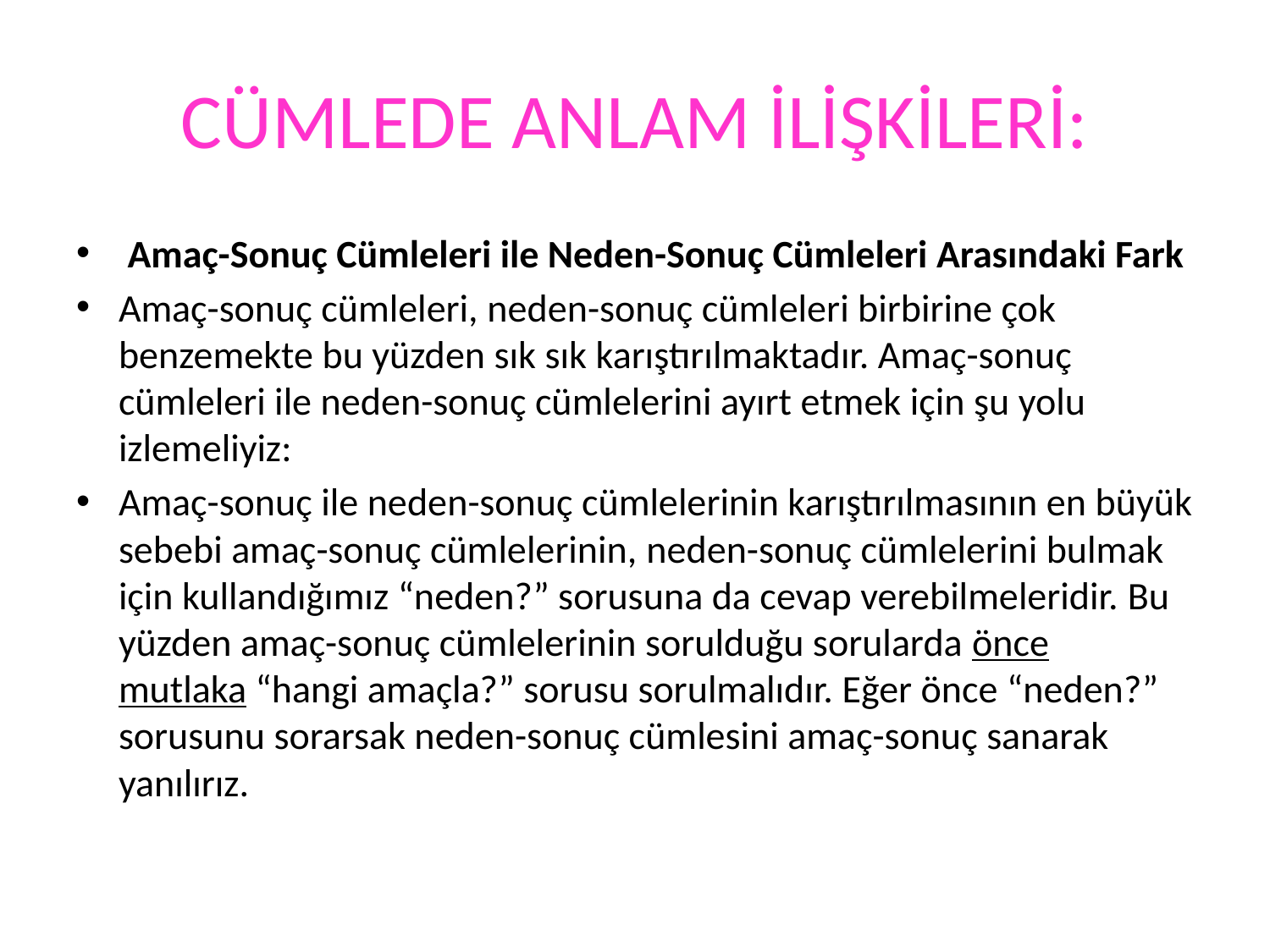

# CÜMLEDE ANLAM İLİŞKİLERİ:
 Amaç-Sonuç Cümleleri ile Neden-Sonuç Cümleleri Arasındaki Fark
Amaç-sonuç cümleleri, neden-sonuç cümleleri birbirine çok benzemekte bu yüzden sık sık karıştırılmaktadır. Amaç-sonuç cümleleri ile neden-sonuç cümlelerini ayırt etmek için şu yolu izlemeliyiz:
Amaç-sonuç ile neden-sonuç cümlelerinin karıştırılmasının en büyük sebebi amaç-sonuç cümlelerinin, neden-sonuç cümlelerini bulmak için kullandığımız “neden?” sorusuna da cevap verebilmeleridir. Bu yüzden amaç-sonuç cümlelerinin sorulduğu sorularda önce mutlaka “hangi amaçla?” sorusu sorulmalıdır. Eğer önce “neden?” sorusunu sorarsak neden-sonuç cümlesini amaç-sonuç sanarak yanılırız.